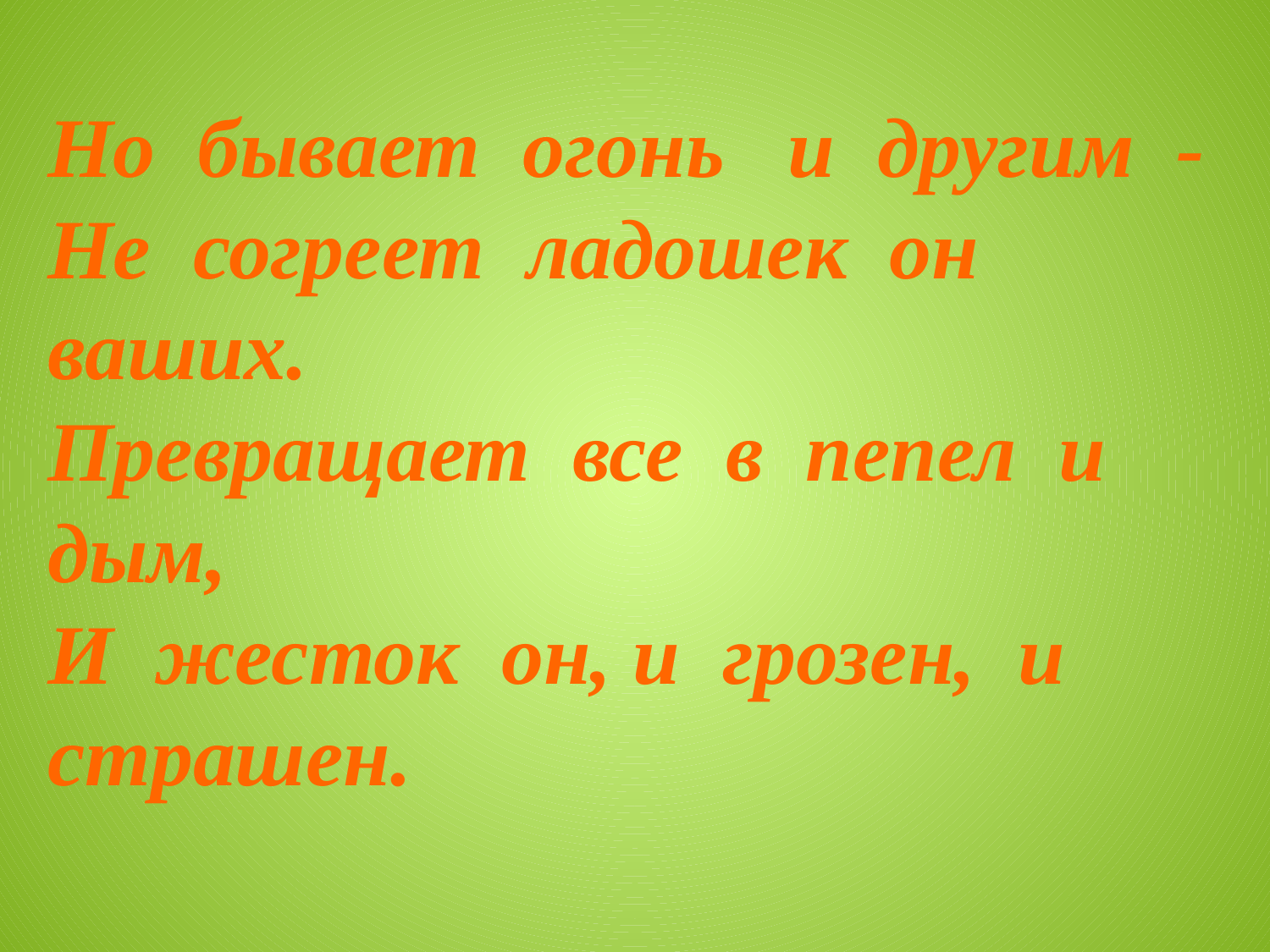

Но  бывает  огонь   и  другим  -
Не  согреет  ладошек  он  ваших.
Превращает  все  в  пепел  и  дым,
И  жесток  он, и  грозен,  и  страшен.